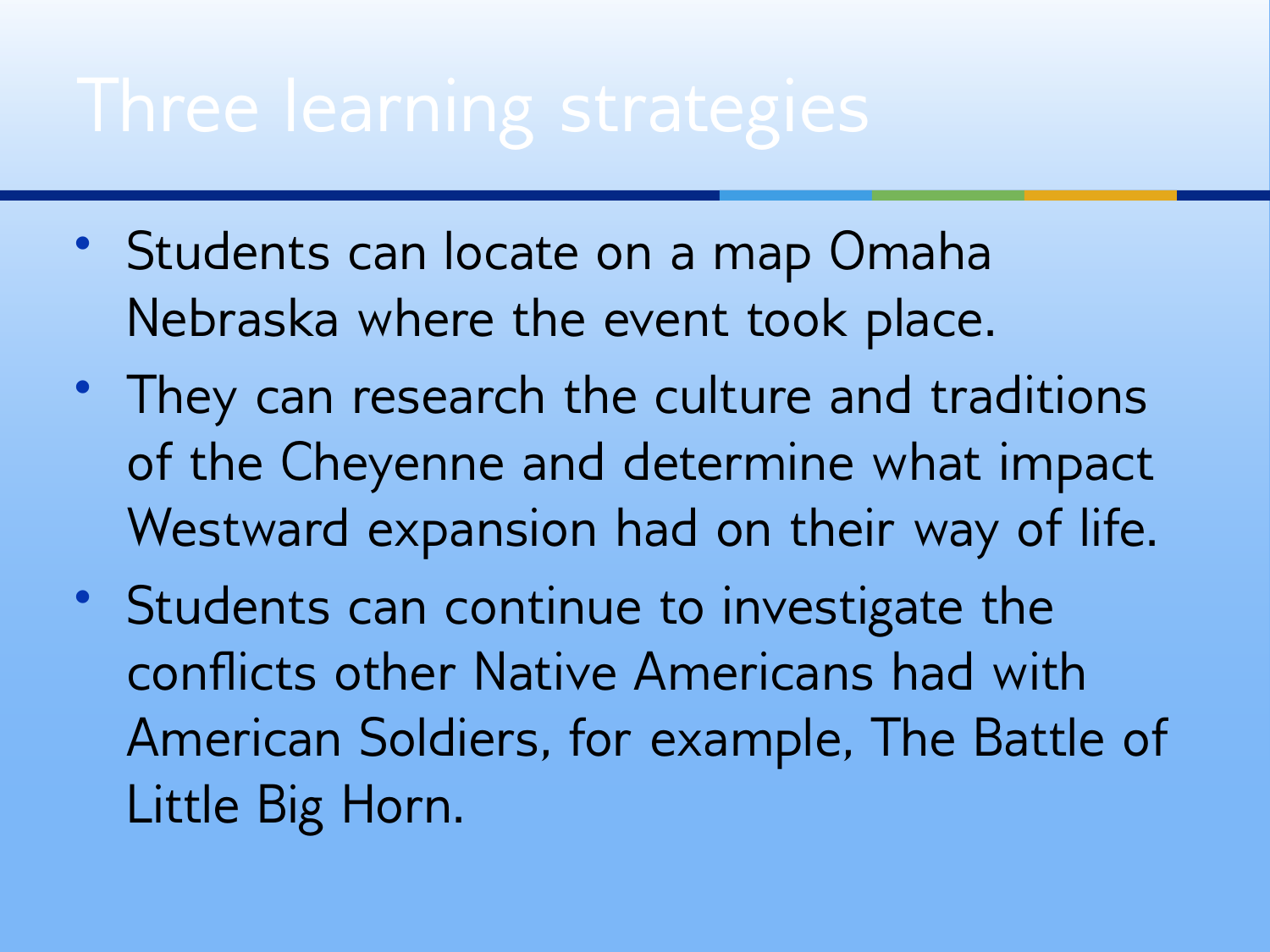

# Three learning strategies
Students can locate on a map Omaha Nebraska where the event took place.
They can research the culture and traditions of the Cheyenne and determine what impact Westward expansion had on their way of life.
Students can continue to investigate the conflicts other Native Americans had with American Soldiers, for example, The Battle of Little Big Horn.